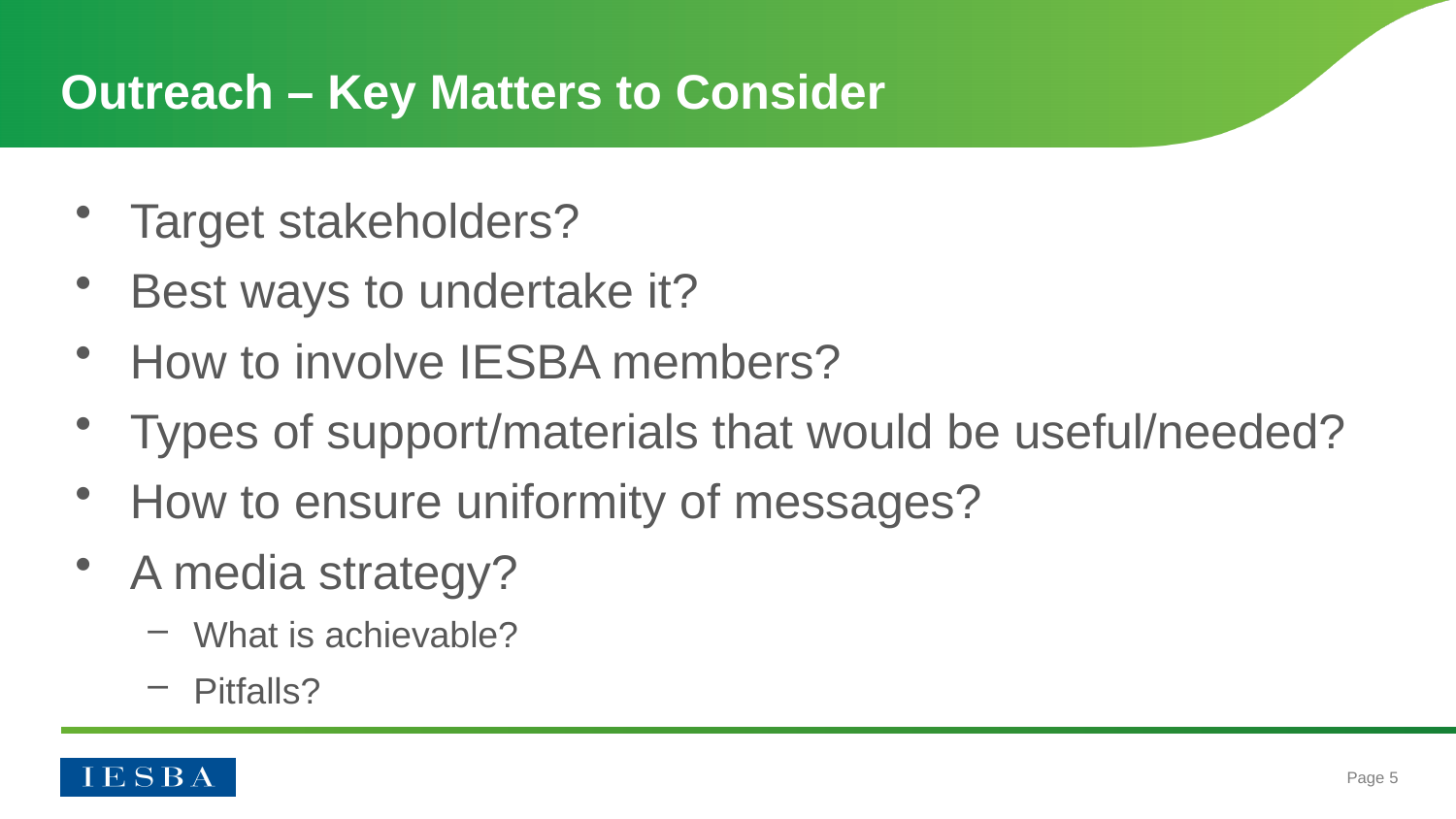

# Outreach – Key Matters to Consider
Target stakeholders?
Best ways to undertake it?
How to involve IESBA members?
Types of support/materials that would be useful/needed?
How to ensure uniformity of messages?
A media strategy?
What is achievable?
Pitfalls?